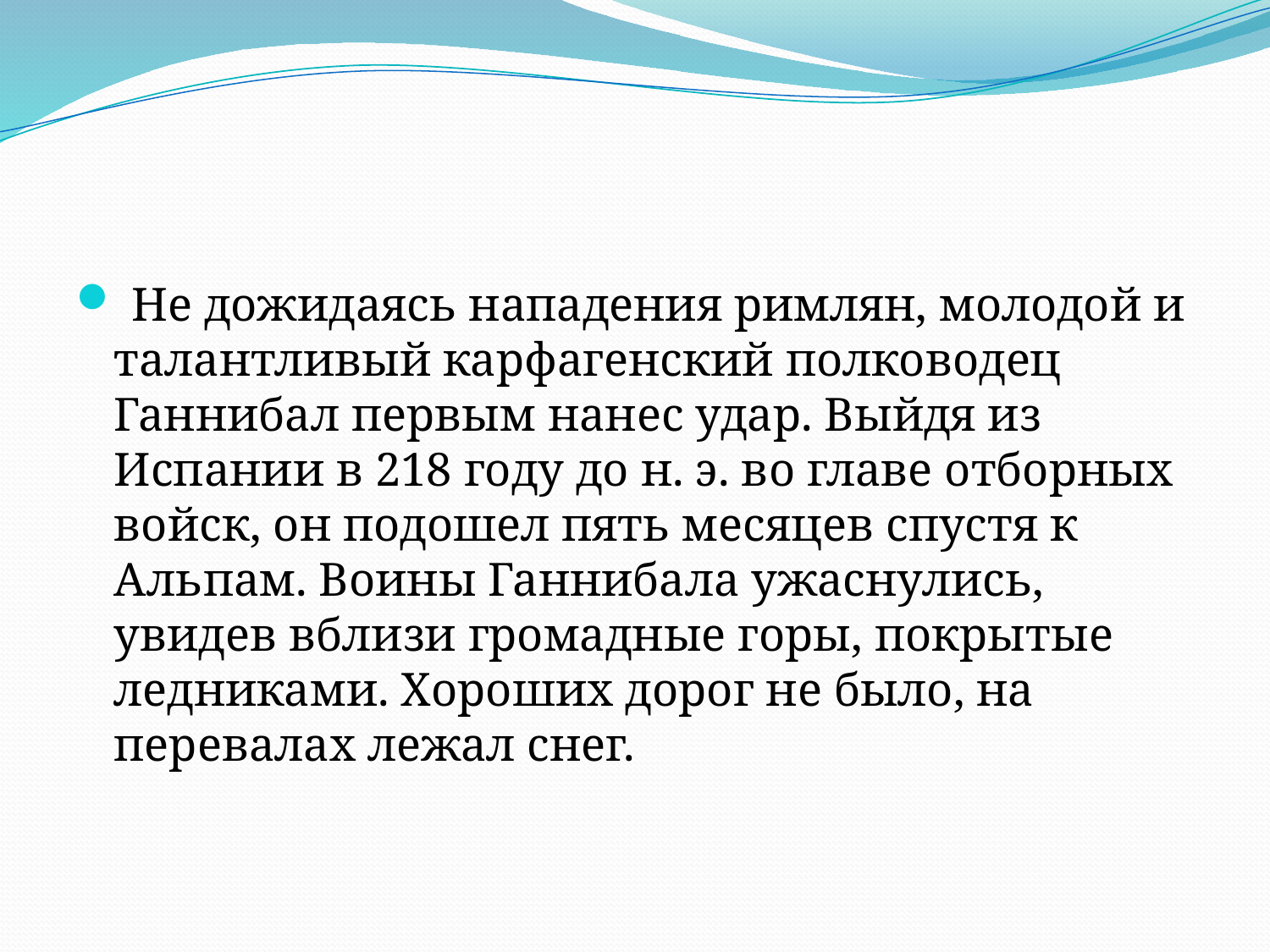

#
 Не дожидаясь нападения римлян, молодой и талантливый карфагенский полководец Ганнибал первым нанес удар. Выйдя из Испании в 218 году до н. э. во главе отборных войск, он подошел пять месяцев спустя к Альпам. Воины Ганнибала ужаснулись, увидев вблизи громадные горы, покрытые ледниками. Хороших дорог не было, на перевалах лежал снег.